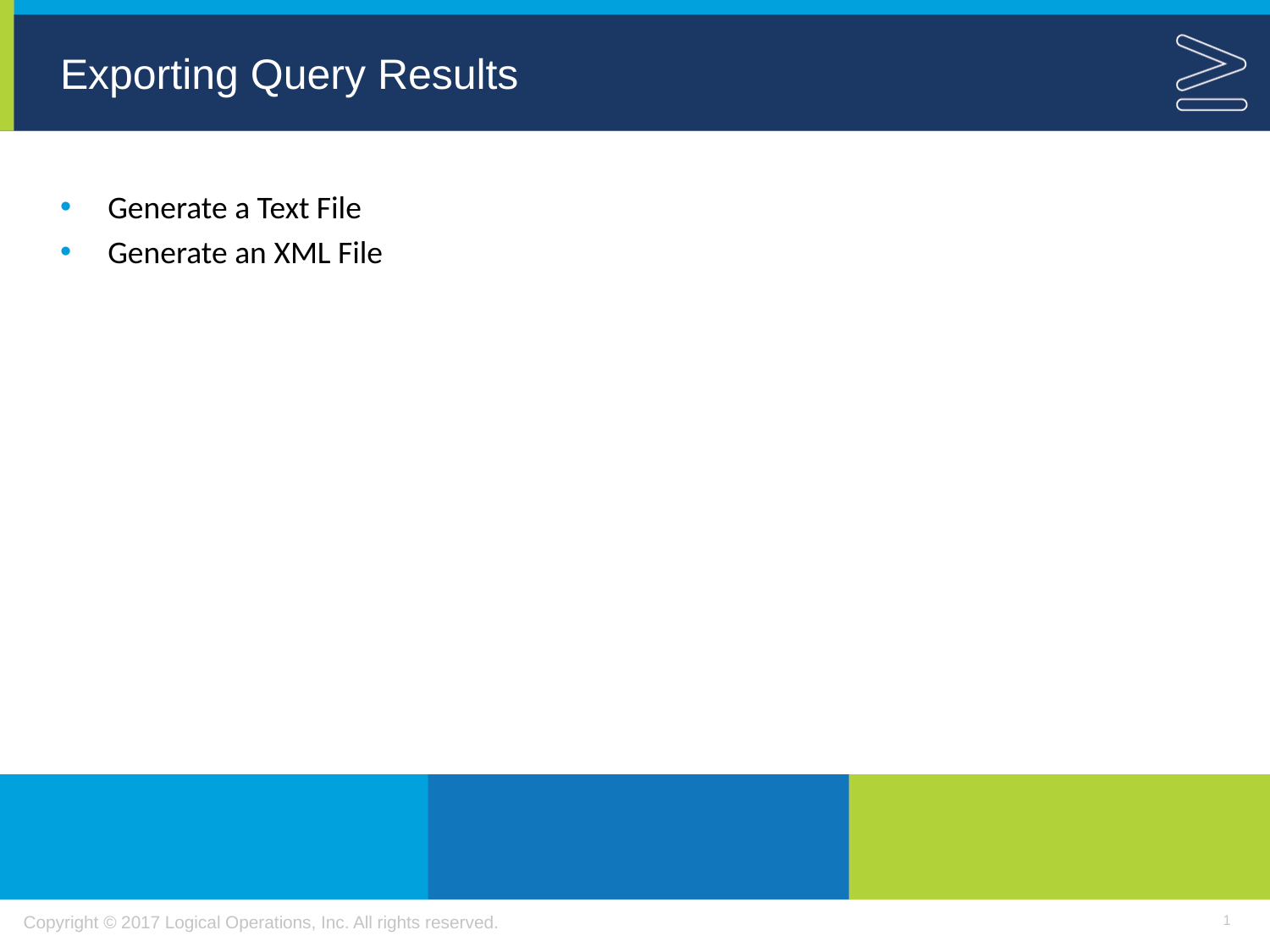

# Exporting Query Results
Generate a Text File
Generate an XML File
1